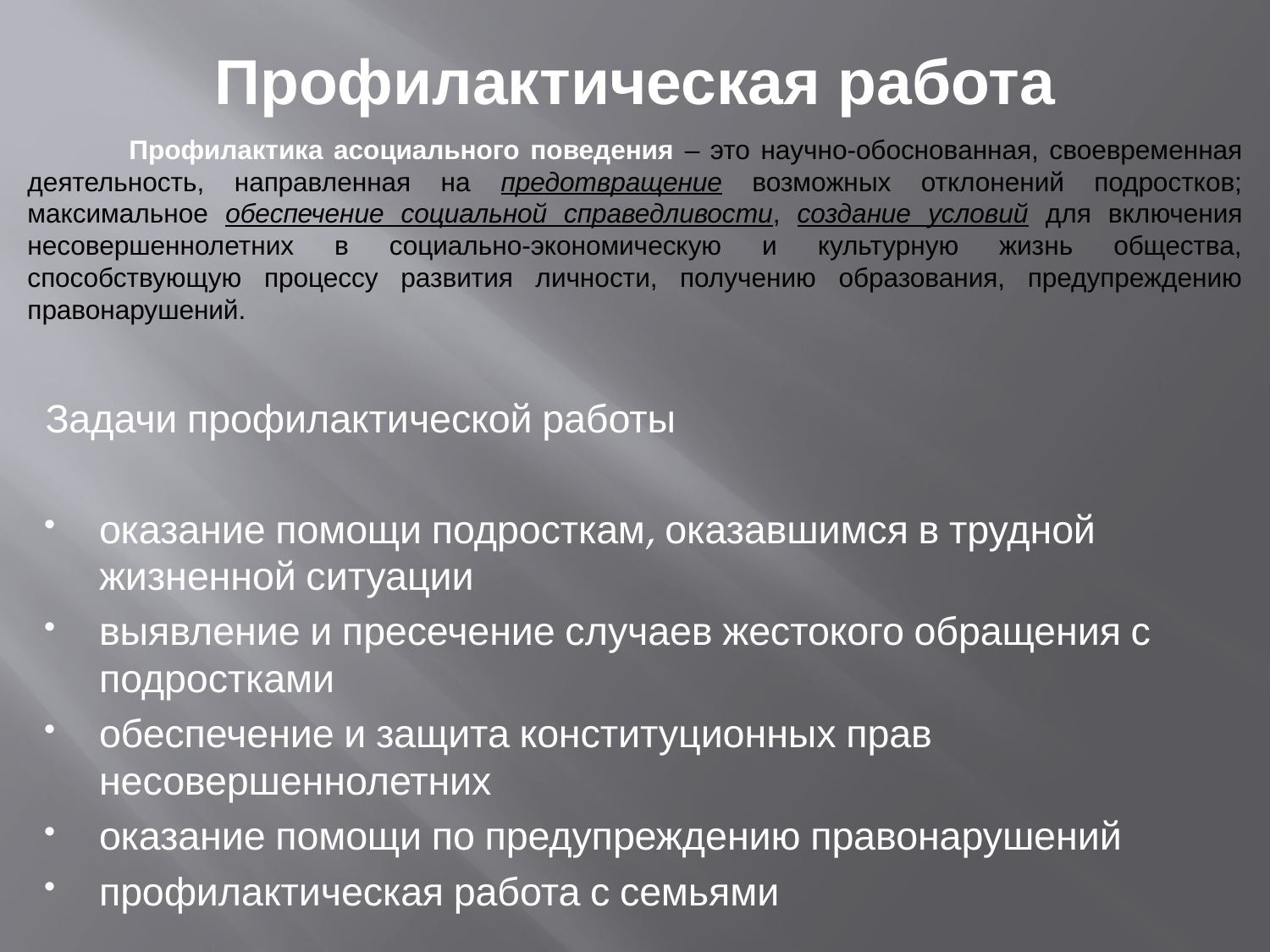

# Профилактическая работа
	Профилактика асоциального поведения – это научно-обоснованная, своевременная деятельность, направленная на предотвращение возможных отклонений подростков; максимальное обеспечение социальной справедливости, создание условий для включения несовершеннолетних в социально-экономическую и культурную жизнь общества, способствующую процессу развития личности, получению образования, предупреждению правонарушений.

Задачи профилактической работы

оказание помощи подросткам, оказавшимся в трудной жизненной ситуации
выявление и пресечение случаев жестокого обращения с подростками
обеспечение и защита конституционных прав несовершеннолетних
оказание помощи по предупреждению правонарушений
профилактическая работа с семьями